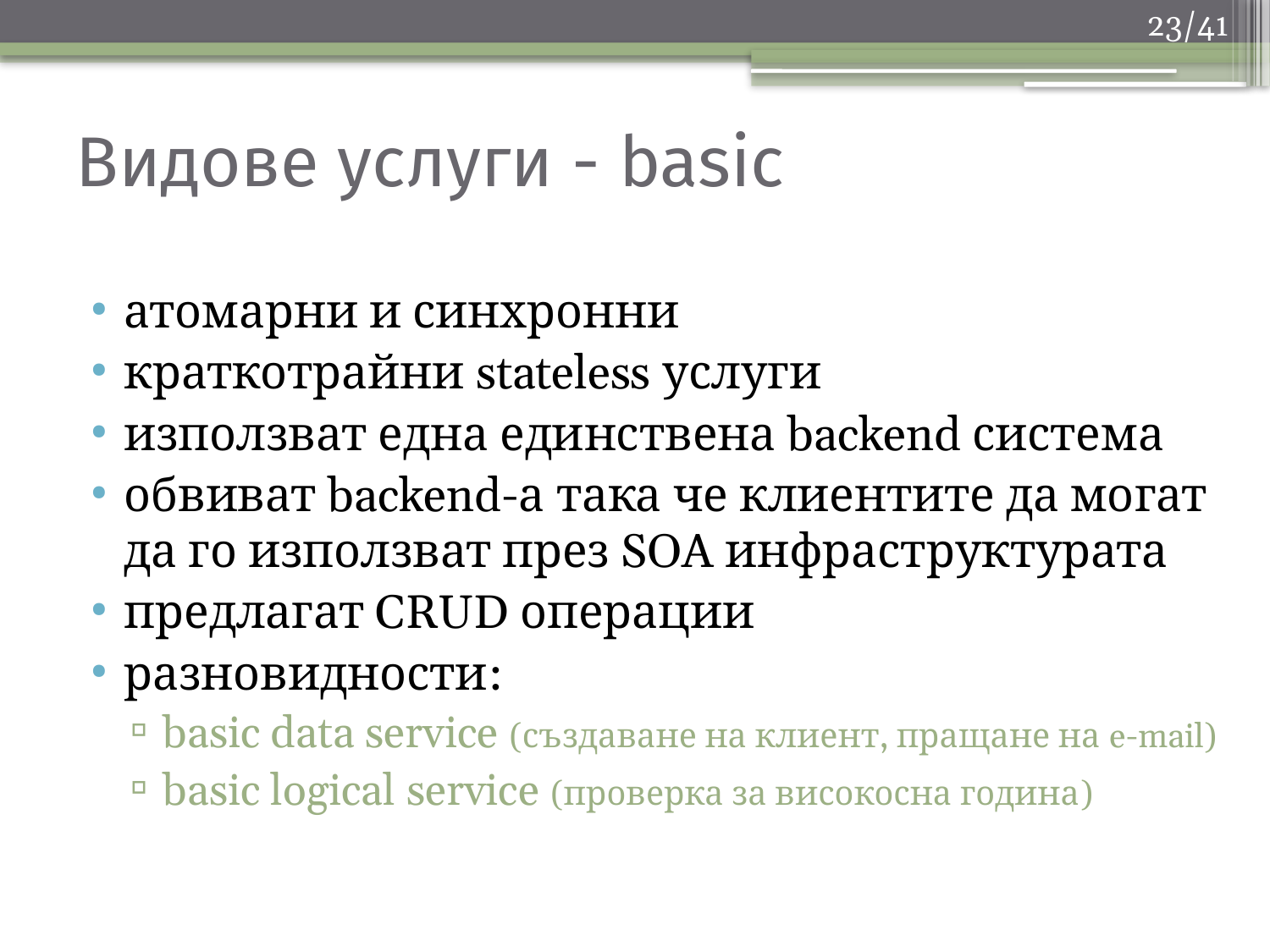

23/41
Видове услуги - basic
атомарни и синхронни
краткотрайни stateless услуги
използват една единствена backend система
обвиват backend-а така че клиентите да могат да го използват през SOA инфраструктурата
предлагат CRUD операции
разновидности:
basic data service (създаване на клиент, пращане на e-mail)
basic logical service (проверка за високосна година)